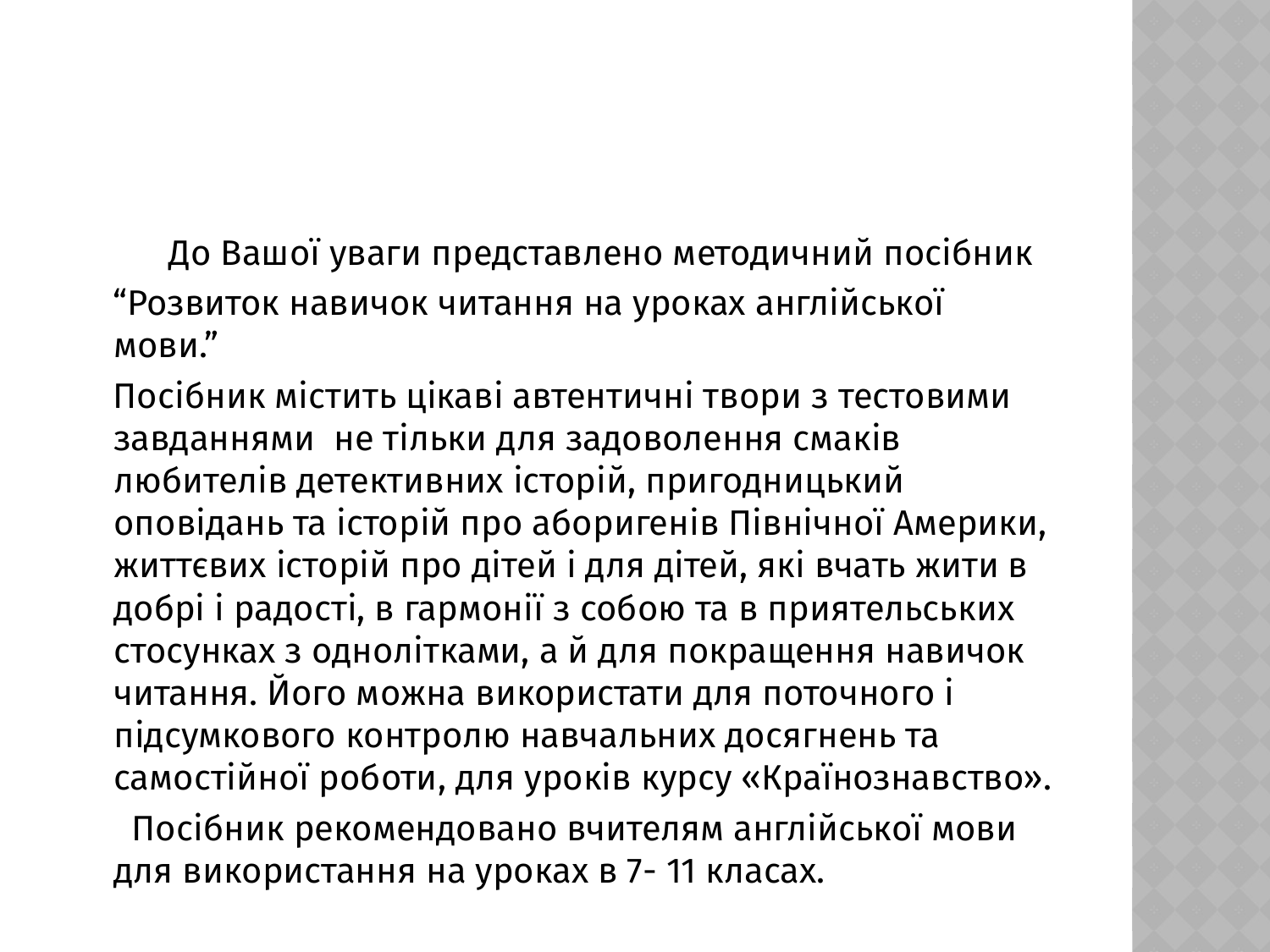

#
          До Вашої уваги представлено методичний посібник
    “Розвиток навичок читання на уроках англійської мови.”
    Посібник містить цікаві автентичні твори з тестовими завданнями  не тільки для задоволення смаків любителів детективних історій, пригодницький оповідань та історій про аборигенів Північної Америки, життєвих історій про дітей і для дітей, які вчать жити в добрі і радості, в гармонії з собою та в приятельських стосунках з однолітками, а й для покращення навичок читання. Його можна використати для поточного і підсумкового контролю навчальних досягнень та самостійної роботи, для уроків курсу «Країнознавство».
      Посібник рекомендовано вчителям англійської мови для використання на уроках в 7- 11 класах.